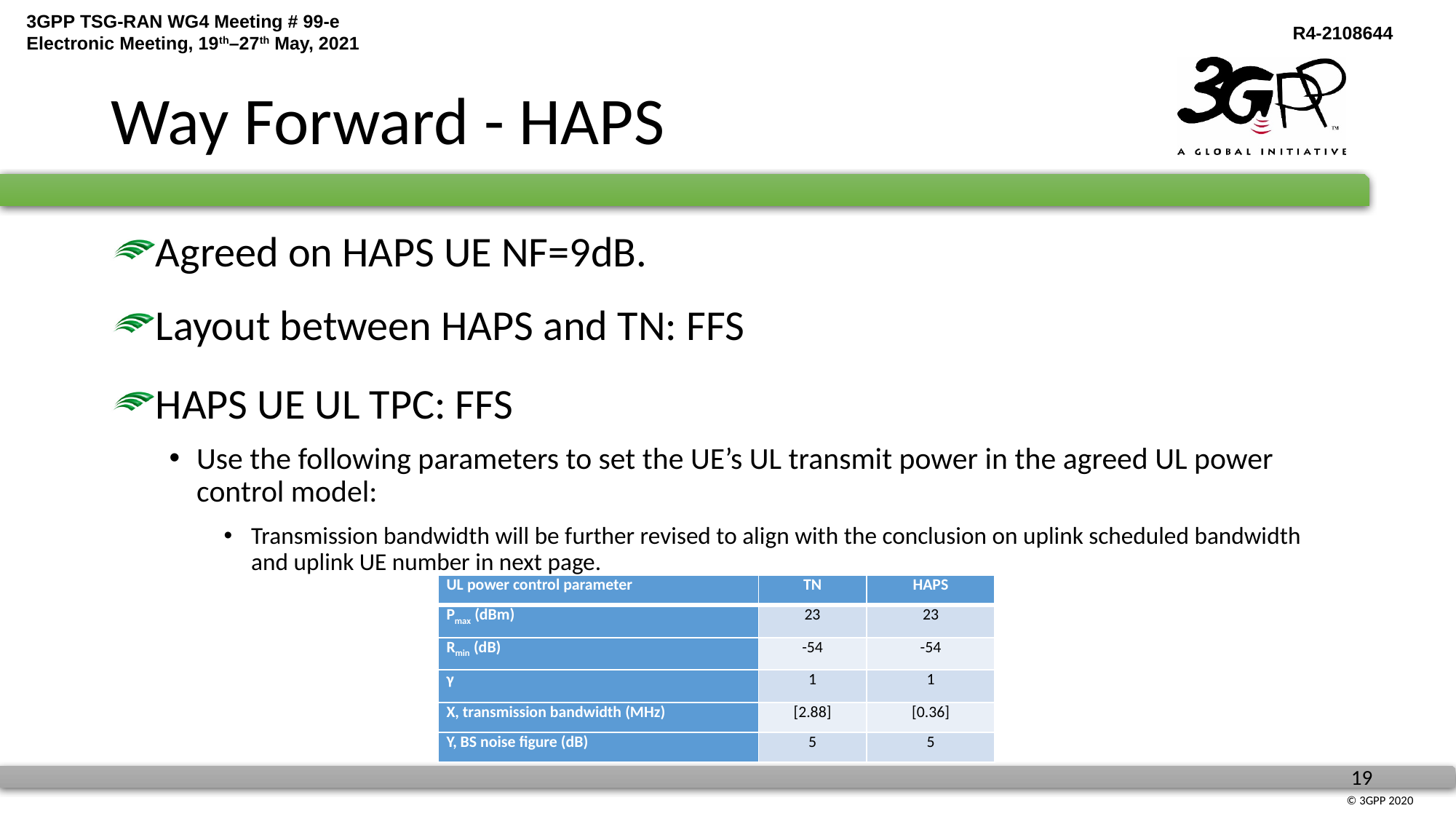

# Way Forward - HAPS
Agreed on HAPS UE NF=9dB.
Layout between HAPS and TN: FFS
HAPS UE UL TPC: FFS
Use the following parameters to set the UE’s UL transmit power in the agreed UL power control model:
Transmission bandwidth will be further revised to align with the conclusion on uplink scheduled bandwidth and uplink UE number in next page.

| UL power control parameter | TN | HAPS |
| --- | --- | --- |
| Pmax (dBm) | 23 | 23 |
| Rmin (dB) | -54 | -54 |
| γ | 1 | 1 |
| X, transmission bandwidth (MHz) | [2.88] | [0.36] |
| Y, BS noise figure (dB) | 5 | 5 |